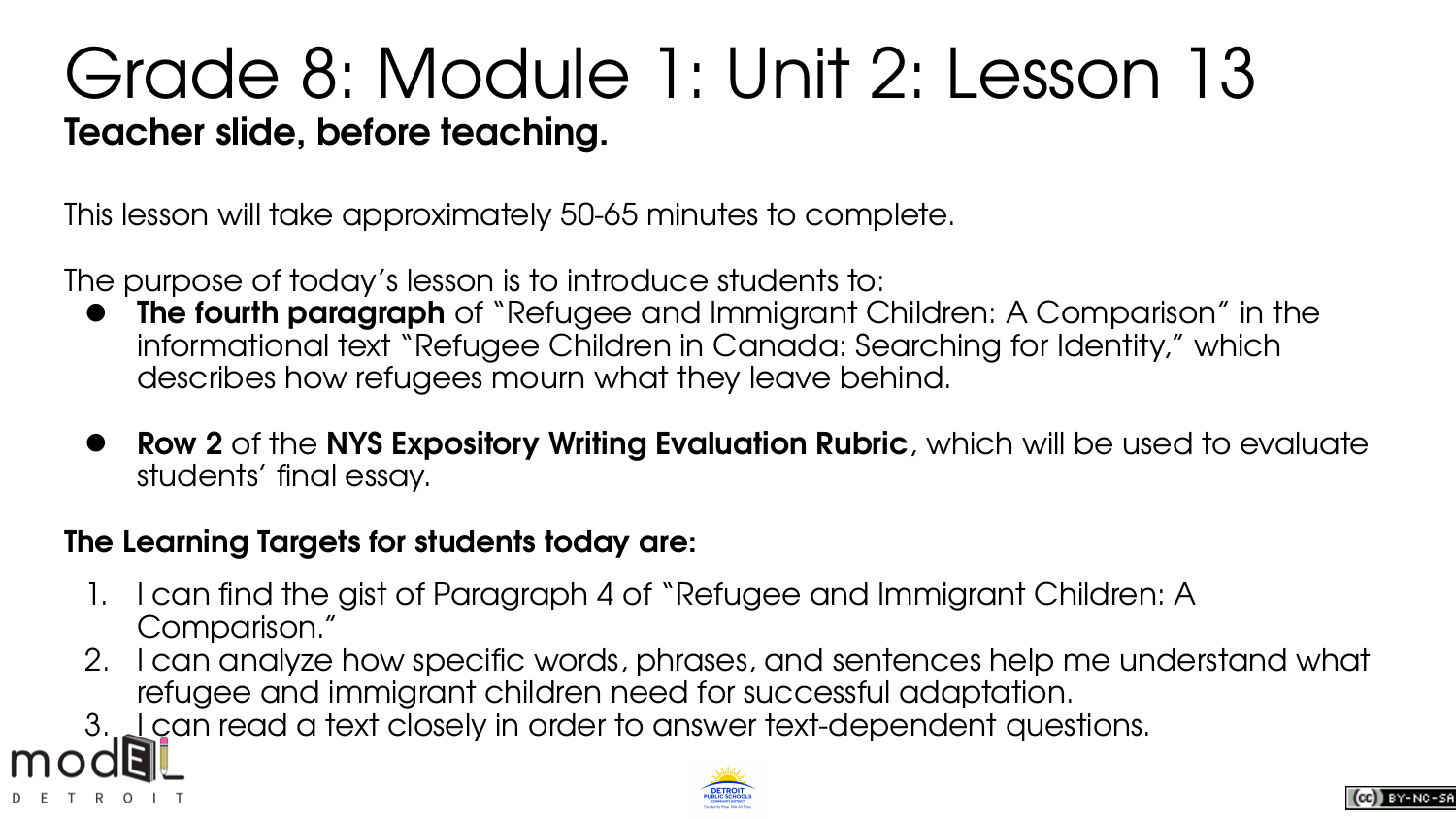

# Grade 8: Module 1: Unit 2: Lesson 13
Teacher slide, before teaching.
This lesson will take approximately 50-65 minutes to complete.

The purpose of today’s lesson is to introduce students to:
The fourth paragraph of “Refugee and Immigrant Children: A Comparison” in the informational text “Refugee Children in Canada: Searching for Identity,” which describes how refugees mourn what they leave behind.

Row 2 of the NYS Expository Writing Evaluation Rubric, which will be used to evaluate students’ final essay.

The Learning Targets for students today are:
I can find the gist of Paragraph 4 of “Refugee and Immigrant Children: A Comparison.”
I can analyze how specific words, phrases, and sentences help me understand what refugee and immigrant children need for successful adaptation.
I can read a text closely in order to answer text-dependent questions.